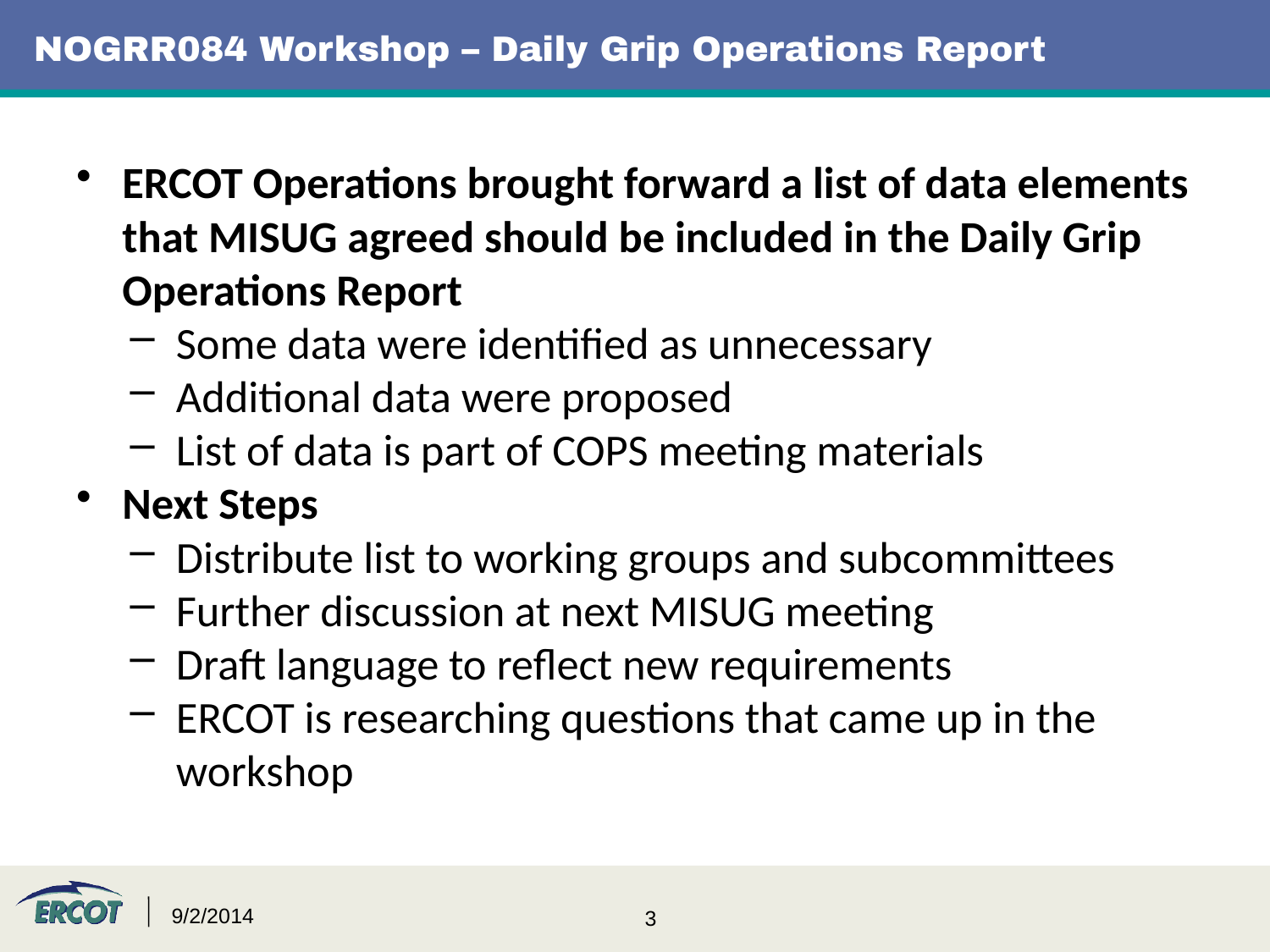

# NOGRR084 Workshop – Daily Grip Operations Report
ERCOT Operations brought forward a list of data elements that MISUG agreed should be included in the Daily Grip Operations Report
Some data were identified as unnecessary
Additional data were proposed
List of data is part of COPS meeting materials
Next Steps
Distribute list to working groups and subcommittees
Further discussion at next MISUG meeting
Draft language to reflect new requirements
ERCOT is researching questions that came up in the workshop
9/2/2014